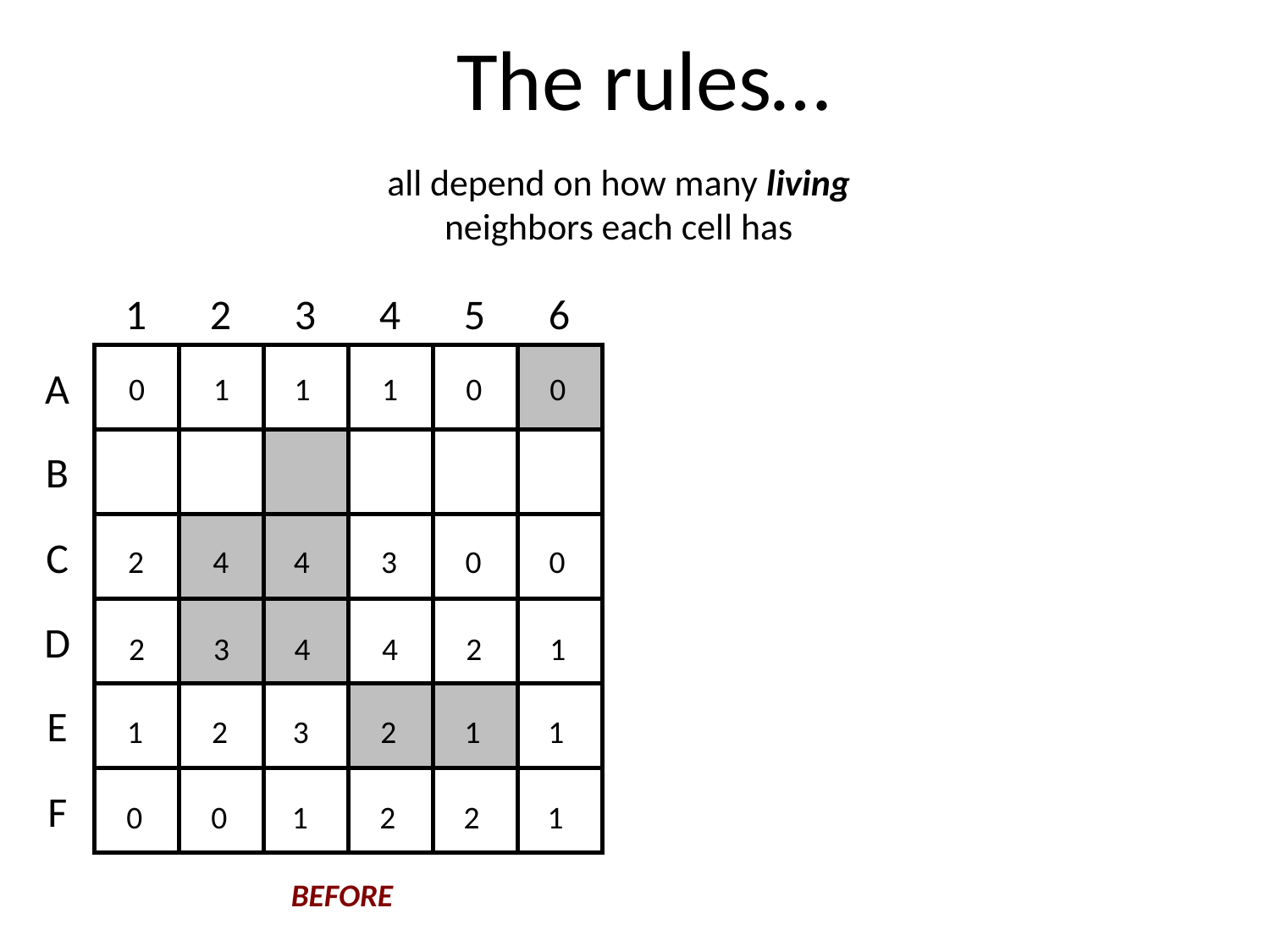

The rules…
all depend on how many living neighbors each cell has
1
2
3
4
5
6

A
0
1
1
1
0
0

B

C
2
4
4
3
0
0

D
2
3
4
4
2
1

E
1
2
3
2
1
1

F
0
0
1
2
2
1
BEFORE